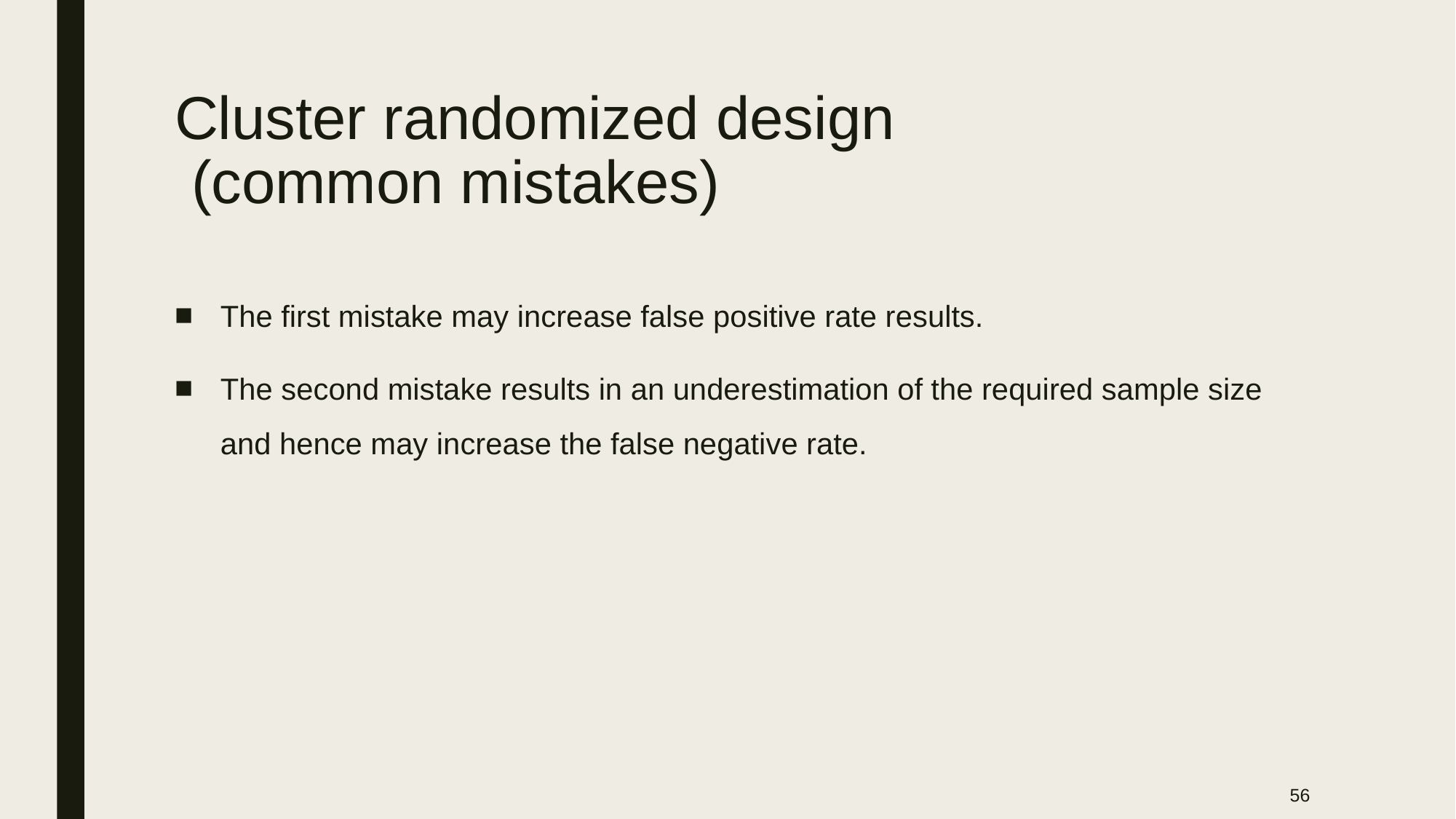

# Cluster randomized design (common mistakes)
The first mistake may increase false positive rate results.
The second mistake results in an underestimation of the required sample size and hence may increase the false negative rate.
56